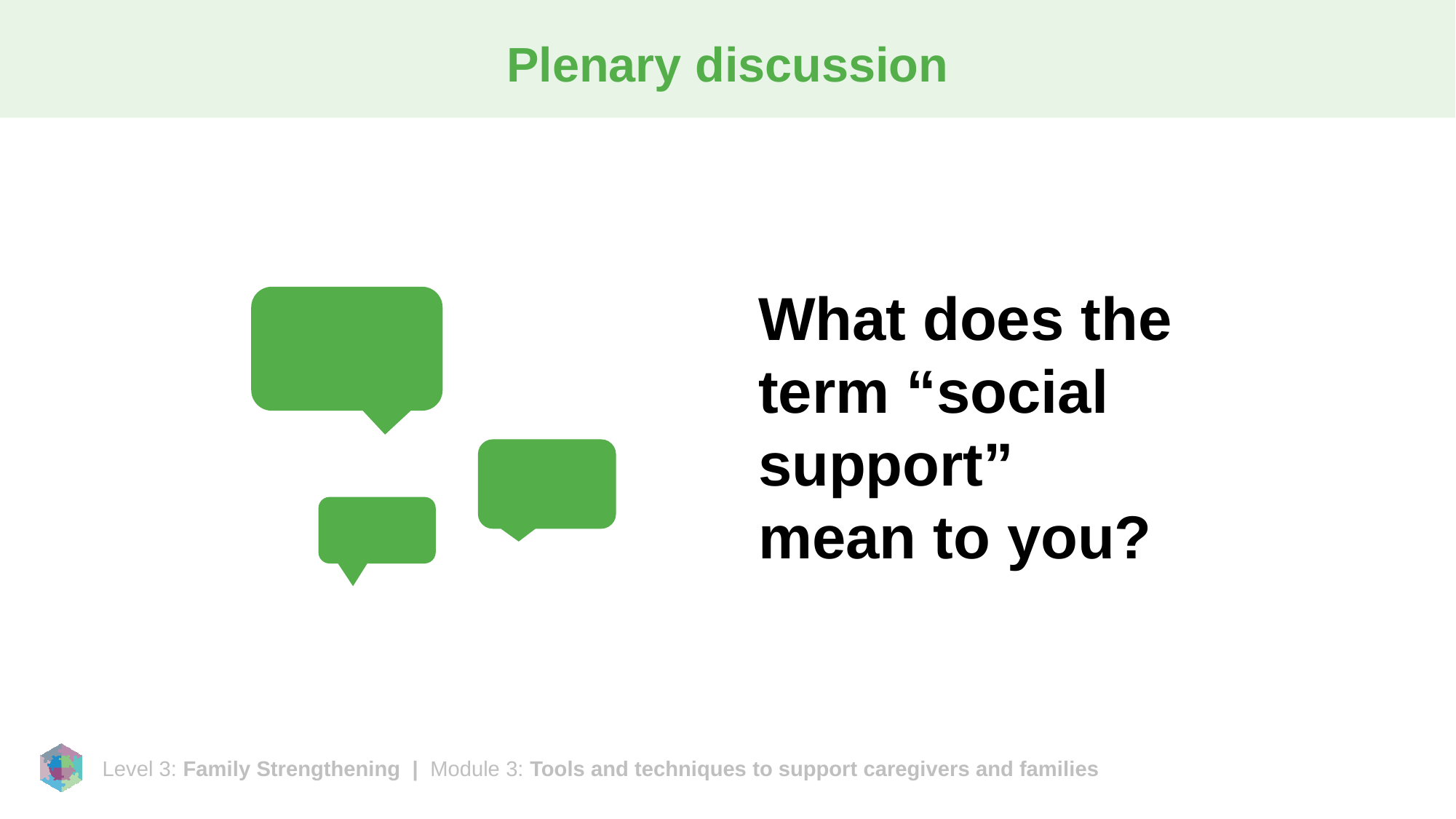

# Plenary discussion
What does the term “social support” mean to you?